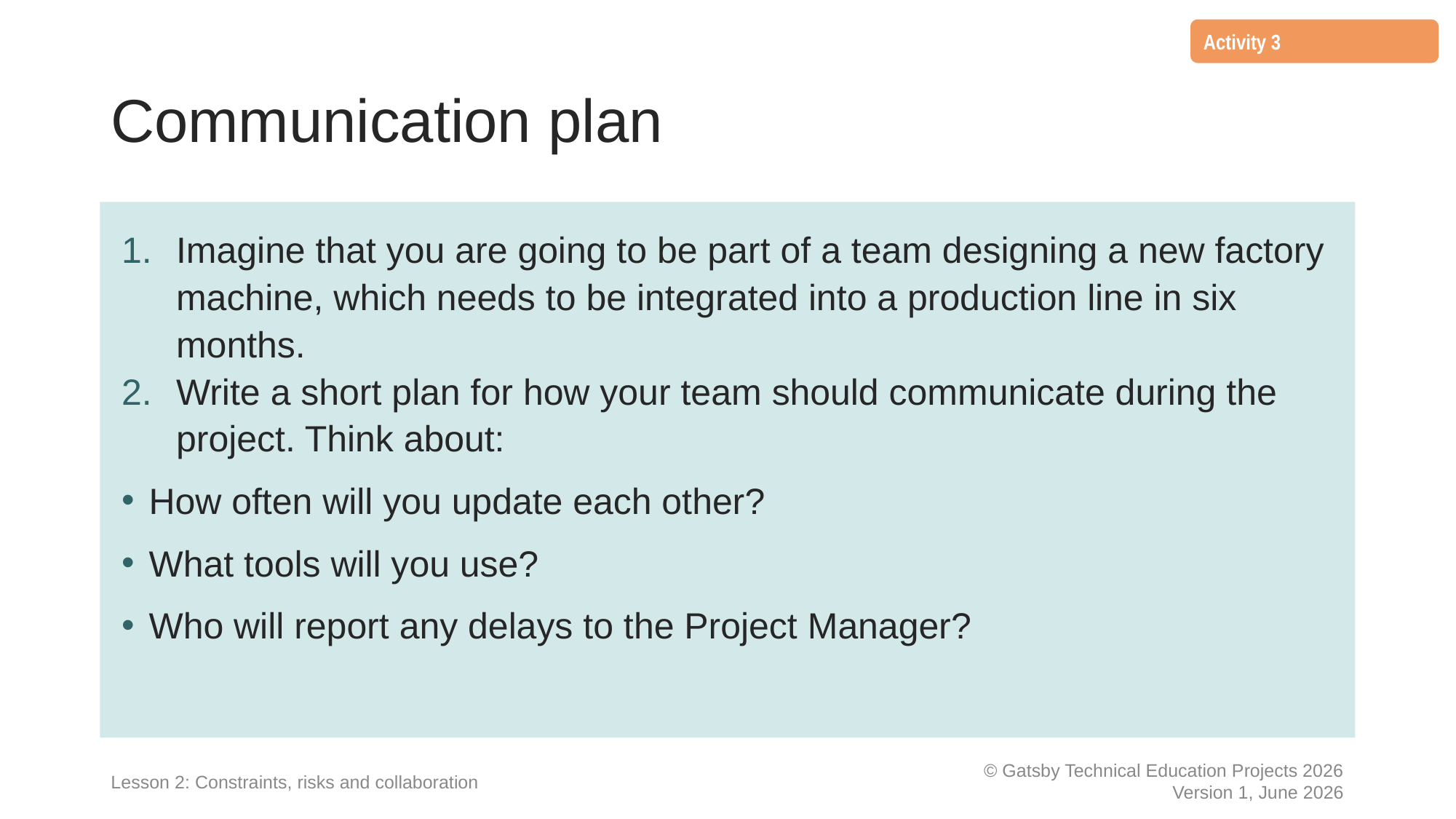

Activity 3
# Communication plan
Imagine that you are going to be part of a team designing a new factory machine, which needs to be integrated into a production line in six months.
Write a short plan for how your team should communicate during the project. Think about:
How often will you update each other?
What tools will you use?
Who will report any delays to the Project Manager?
Lesson 2: Constraints, risks and collaboration